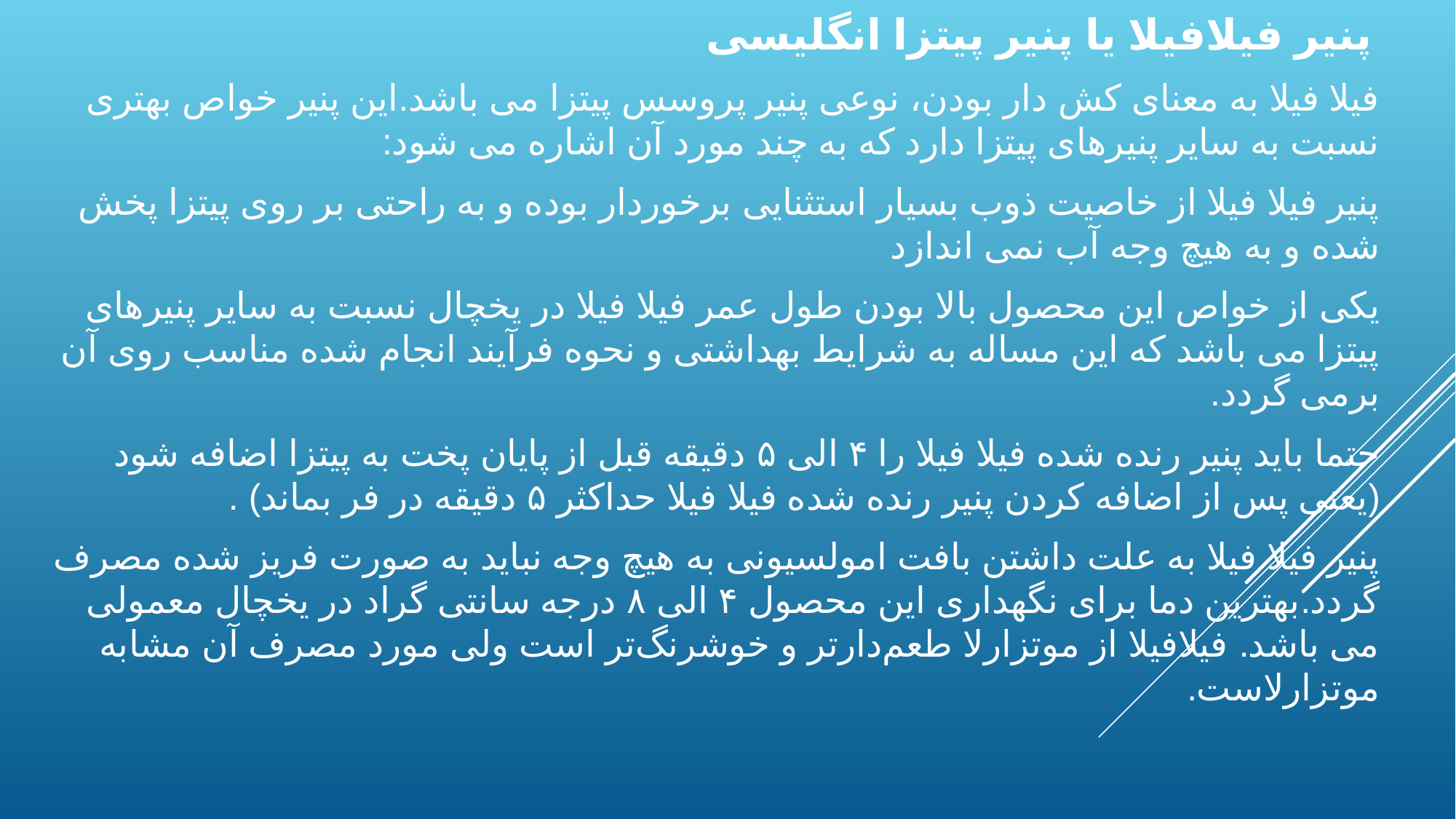

پنیر فیلافیلا یا پنیر پیتزا انگلیسی
فیلا فیلا به معنای کش دار بودن، نوعی پنیر پروسس پیتزا می باشد.این پنیر خواص بهتری نسبت به سایر پنیرهای پیتزا دارد که به چند مورد آن اشاره می شود:
پنیر فیلا فیلا از خاصیت ذوب بسیار استثنایی برخوردار بوده و به راحتی بر روی پیتزا پخش شده و به هیچ وجه آب نمی اندازد
یکی از خواص این محصول بالا بودن طول عمر فیلا فیلا در یخچال نسبت به سایر پنیرهای پیتزا می باشد که این مساله به شرایط بهداشتی و نحوه فرآیند انجام شده مناسب روی آن برمی گردد.
حتما باید پنیر رنده شده فیلا فیلا را ۴ الی ۵ دقیقه قبل از پایان پخت به پیتزا اضافه شود (یعنی پس از اضافه کردن پنیر رنده شده فیلا فیلا حداکثر ۵ دقیقه در فر بماند) .
پنیر فیلا فیلا به علت داشتن بافت امولسیونی به هیچ وجه نباید به صورت فریز شده مصرف گردد.بهترین دما برای نگهداری این محصول ۴ الی ۸ درجه سانتی گراد در یخچال معمولی می باشد. فیلافیلا از موتزارلا طعم‌دارتر و خوشرنگ‌تر است ولی مورد مصرف آن مشابه موتزارلاست.